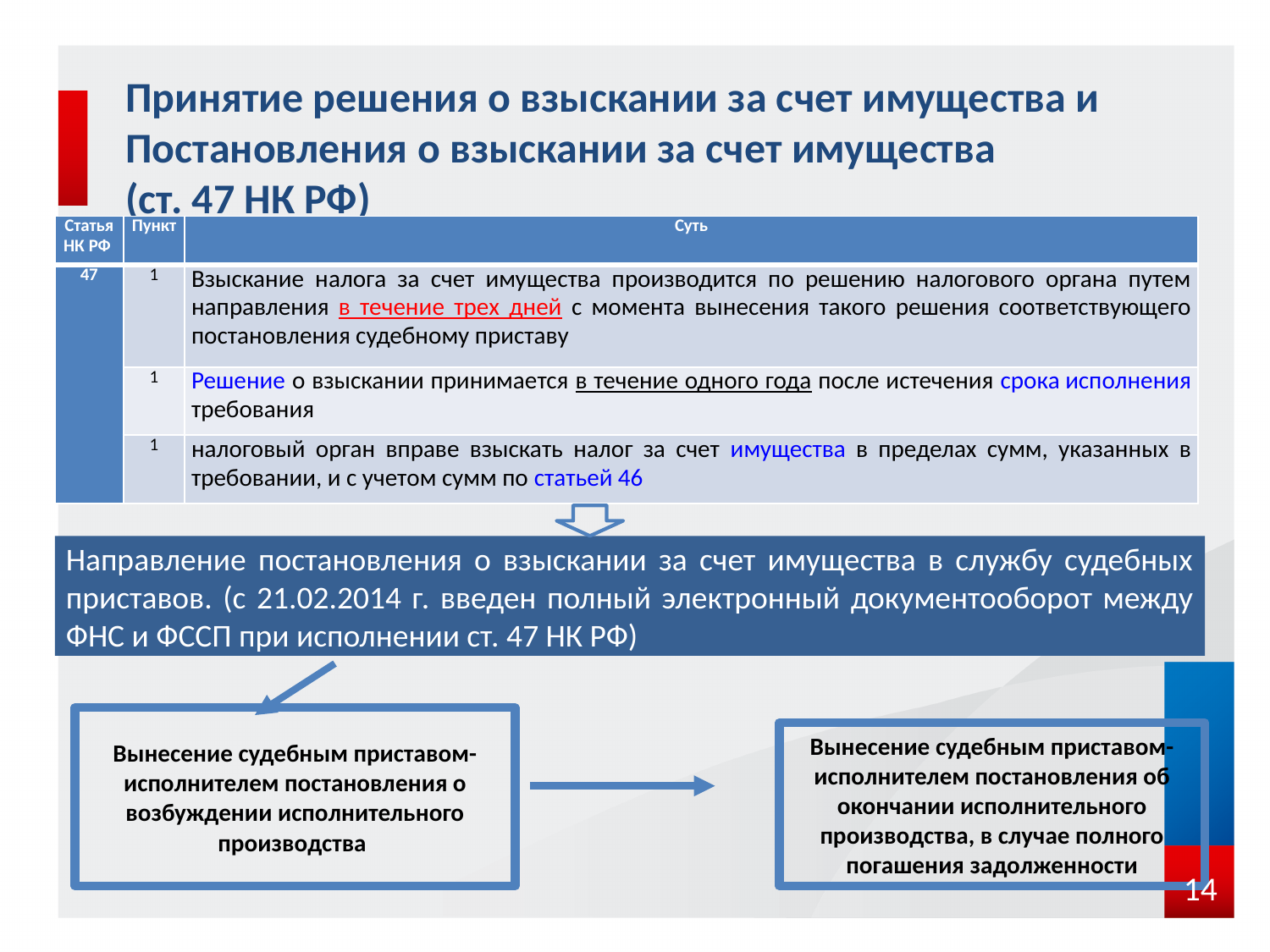

# Принятие решения о взыскании за счет имущества и Постановления о взыскании за счет имущества (ст. 47 НК РФ)
| Статья НК РФ | Пункт | Суть |
| --- | --- | --- |
| 47 | 1 | Взыскание налога за счет имущества производится по решению налогового органа путем направления в течение трех дней с момента вынесения такого решения соответствующего постановления судебному приставу |
|  | 1 | Решение о взыскании принимается в течение одного года после истечения срока исполнения требования |
|  | 1 | налоговый орган вправе взыскать налог за счет имущества в пределах сумм, указанных в требовании, и с учетом сумм по статьей 46 |

Направление постановления о взыскании за счет имущества в службу судебных приставов. (с 21.02.2014 г. введен полный электронный документооборот между ФНС и ФССП при исполнении ст. 47 НК РФ)
Вынесение судебным приставом-исполнителем постановления о возбуждении исполнительного производства
Вынесение судебным приставом-исполнителем постановления об окончании исполнительного производства, в случае полного погашения задолженности
14